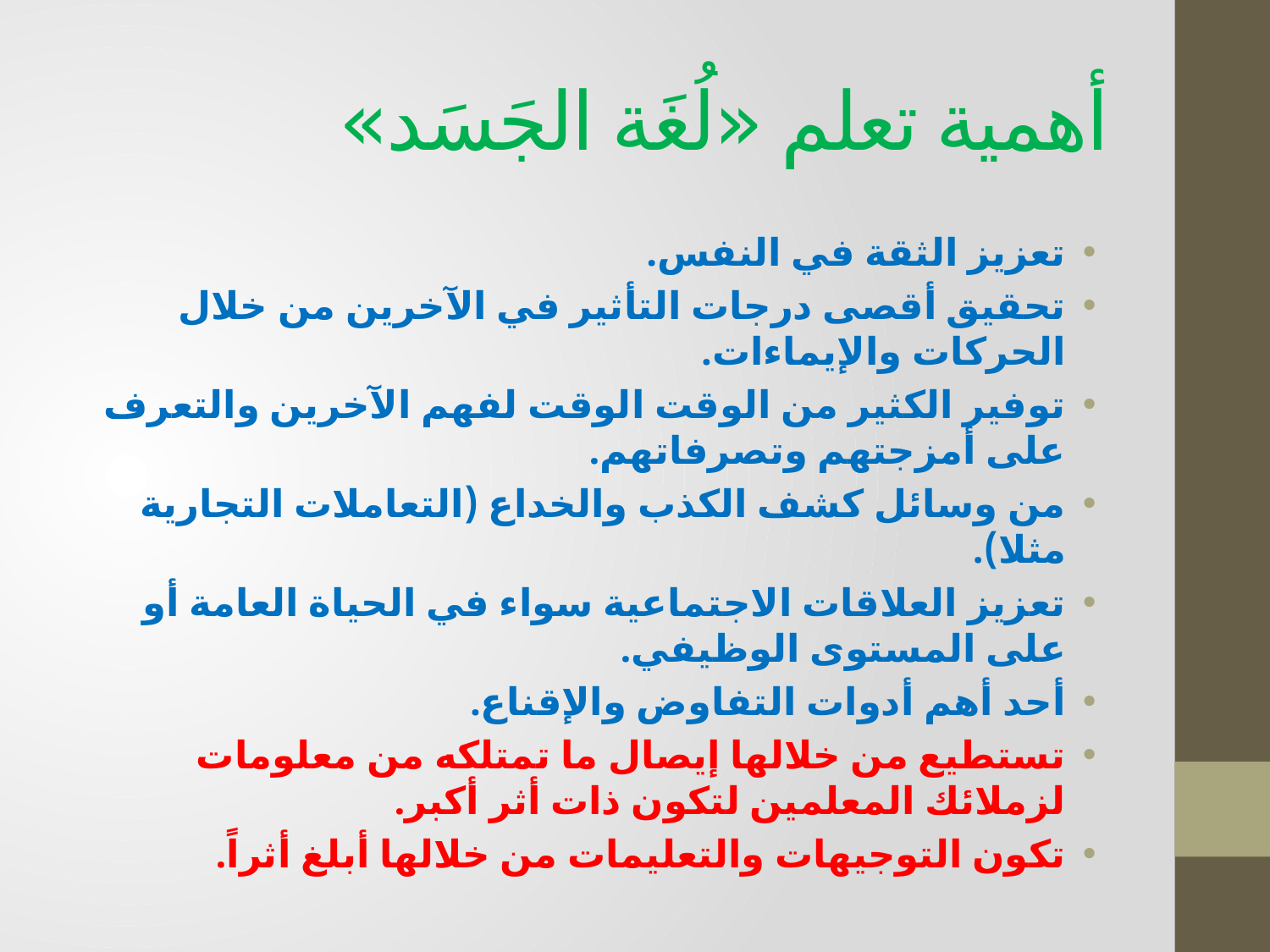

# أهمية تعلم «لُغَة الجَسَد»
تعزيز الثقة في النفس.
تحقيق أقصى درجات التأثير في الآخرين من خلال الحركات والإيماءات.
توفير الكثير من الوقت الوقت لفهم الآخرين والتعرف على أمزجتهم وتصرفاتهم.
من وسائل كشف الكذب والخداع (التعاملات التجارية مثلا).
تعزيز العلاقات الاجتماعية سواء في الحياة العامة أو على المستوى الوظيفي.
أحد أهم أدوات التفاوض والإقناع.
تستطيع من خلالها إيصال ما تمتلكه من معلومات لزملائك المعلمين لتكون ذات أثر أكبر.
تكون التوجيهات والتعليمات من خلالها أبلغ أثراً.